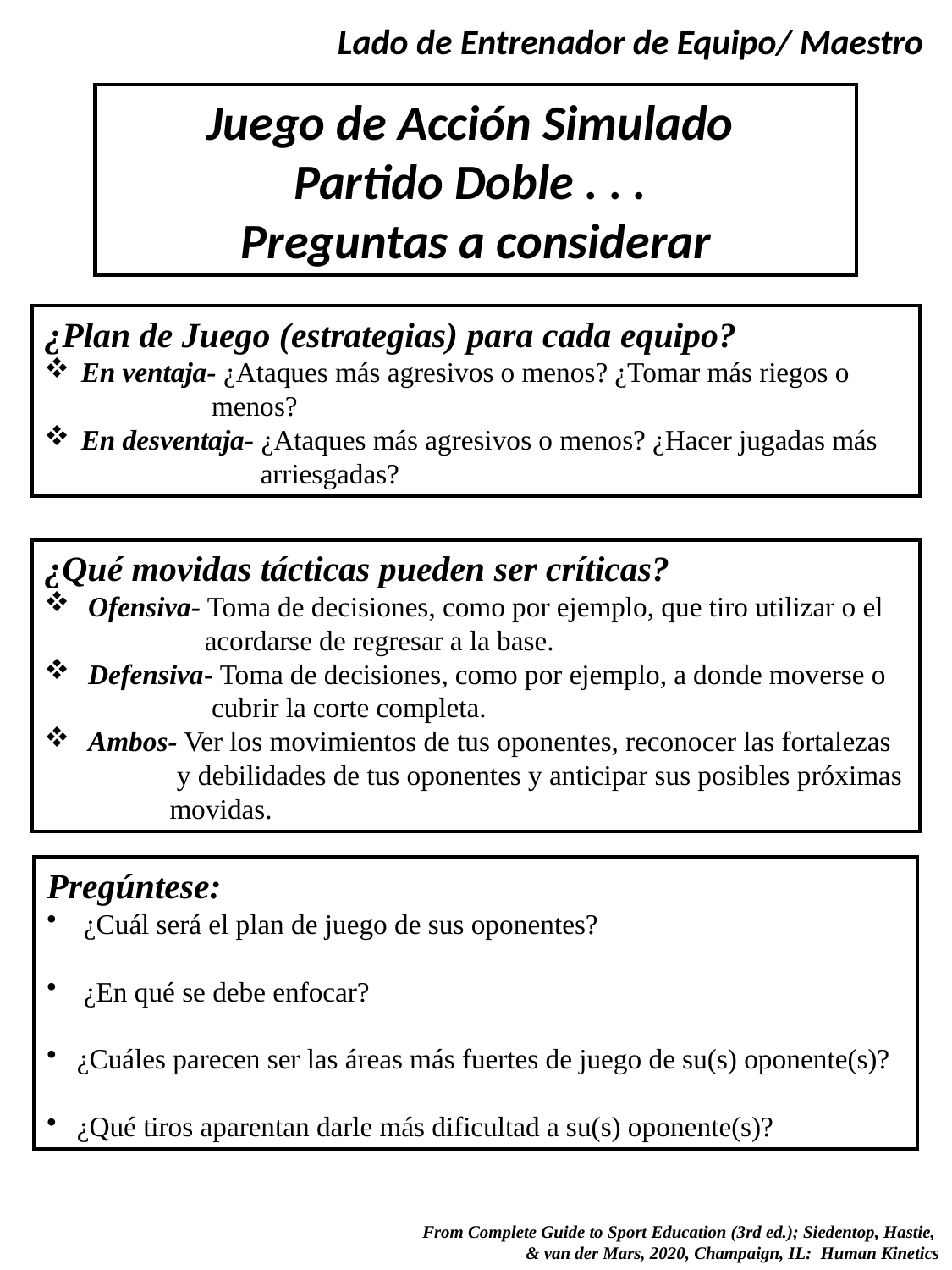

Lado de Entrenador de Equipo/ Maestro
Juego de Acción Simulado
Partido Doble . . .
Preguntas a considerar
¿Plan de Juego (estrategias) para cada equipo?
 En ventaja- ¿Ataques más agresivos o menos? ¿Tomar más riegos o
                        menos?
 En desventaja- ¿Ataques más agresivos o menos? ¿Hacer jugadas más
                               arriesgadas?
¿Qué movidas tácticas pueden ser críticas?
  Ofensiva- Toma de decisiones, como por ejemplo, que tiro utilizar o el
                       acordarse de regresar a la base.
  Defensiva- Toma de decisiones, como por ejemplo, a donde moverse o
                        cubrir la corte completa.
  Ambos- Ver los movimientos de tus oponentes, reconocer las fortalezas
                   y debilidades de tus oponentes y anticipar sus posibles próximas
                  movidas.
Pregúntese:
 ¿Cuál será el plan de juego de sus oponentes?

 ¿En qué se debe enfocar?

¿Cuáles parecen ser las áreas más fuertes de juego de su(s) oponente(s)?

¿Qué tiros aparentan darle más dificultad a su(s) oponente(s)?
 From Complete Guide to Sport Education (3rd ed.); Siedentop, Hastie,
& van der Mars, 2020, Champaign, IL:  Human Kinetics